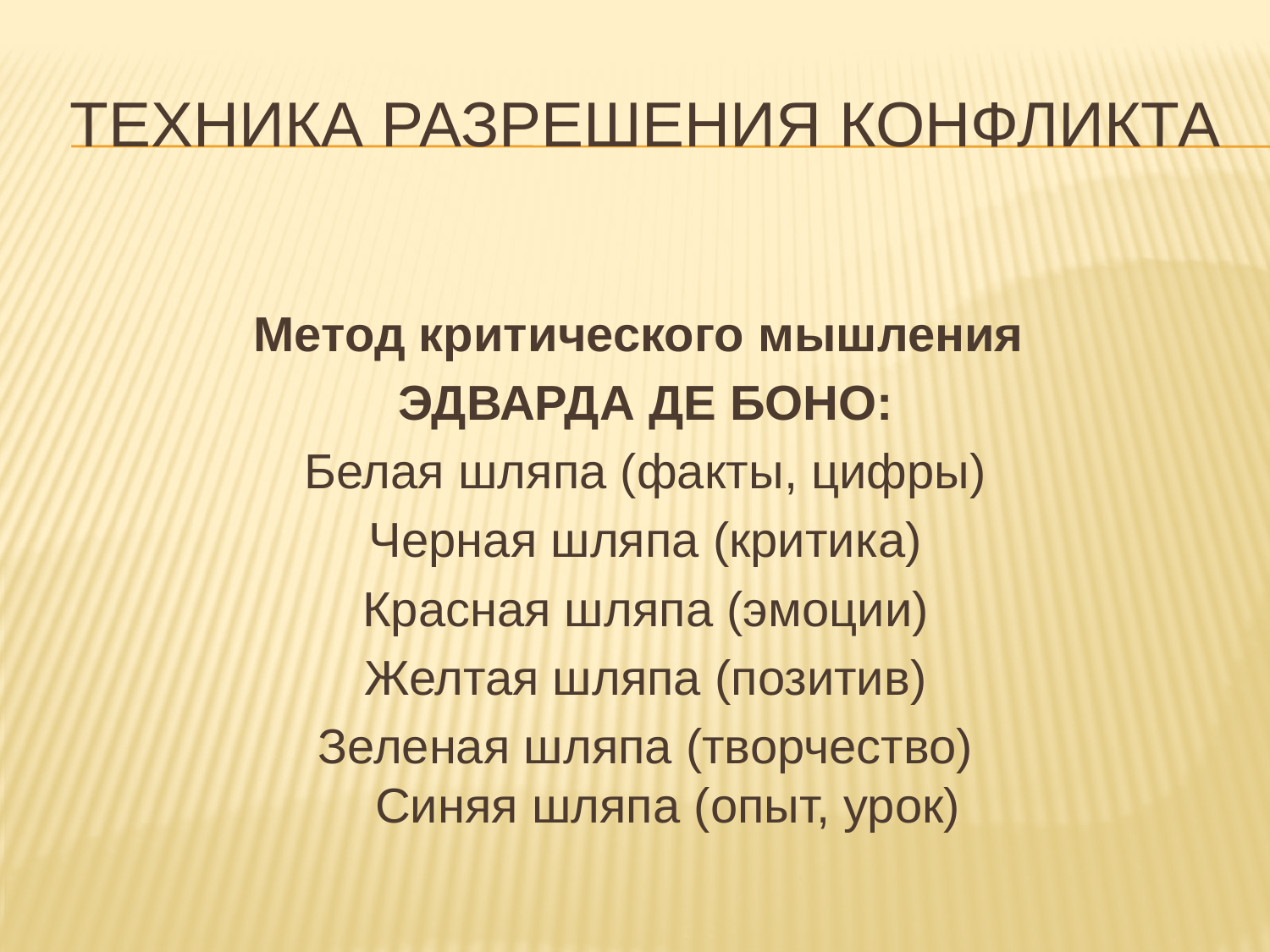

# Техника РАЗРЕШЕНИя КОНФЛИКТА
Метод критического мышления
ЭДВАРДА ДЕ БОНО:
Белая шляпа (факты, цифры)
Черная шляпа (критика)
Красная шляпа (эмоции)
Желтая шляпа (позитив)
Зеленая шляпа (творчество)
Синяя шляпа (опыт, урок)